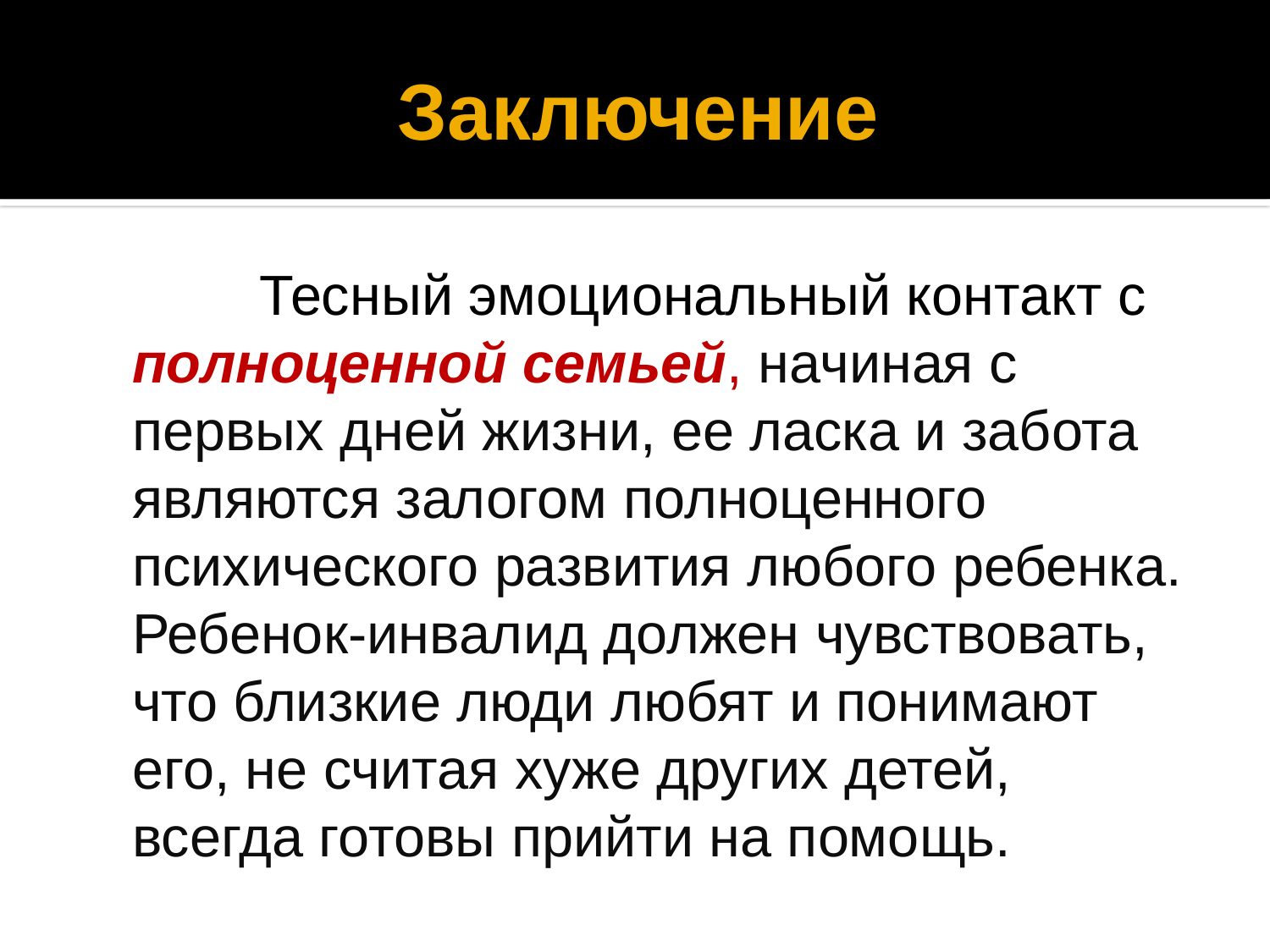

# Заключение
		Тесный эмоциональный контакт с полноценной семьей, начиная с первых дней жизни, ее ласка и забота являются залогом полноценного психического развития любого ребенка. Ребенок-инвалид должен чувствовать, что близкие люди любят и понимают его, не считая хуже других детей, всегда готовы прийти на помощь.